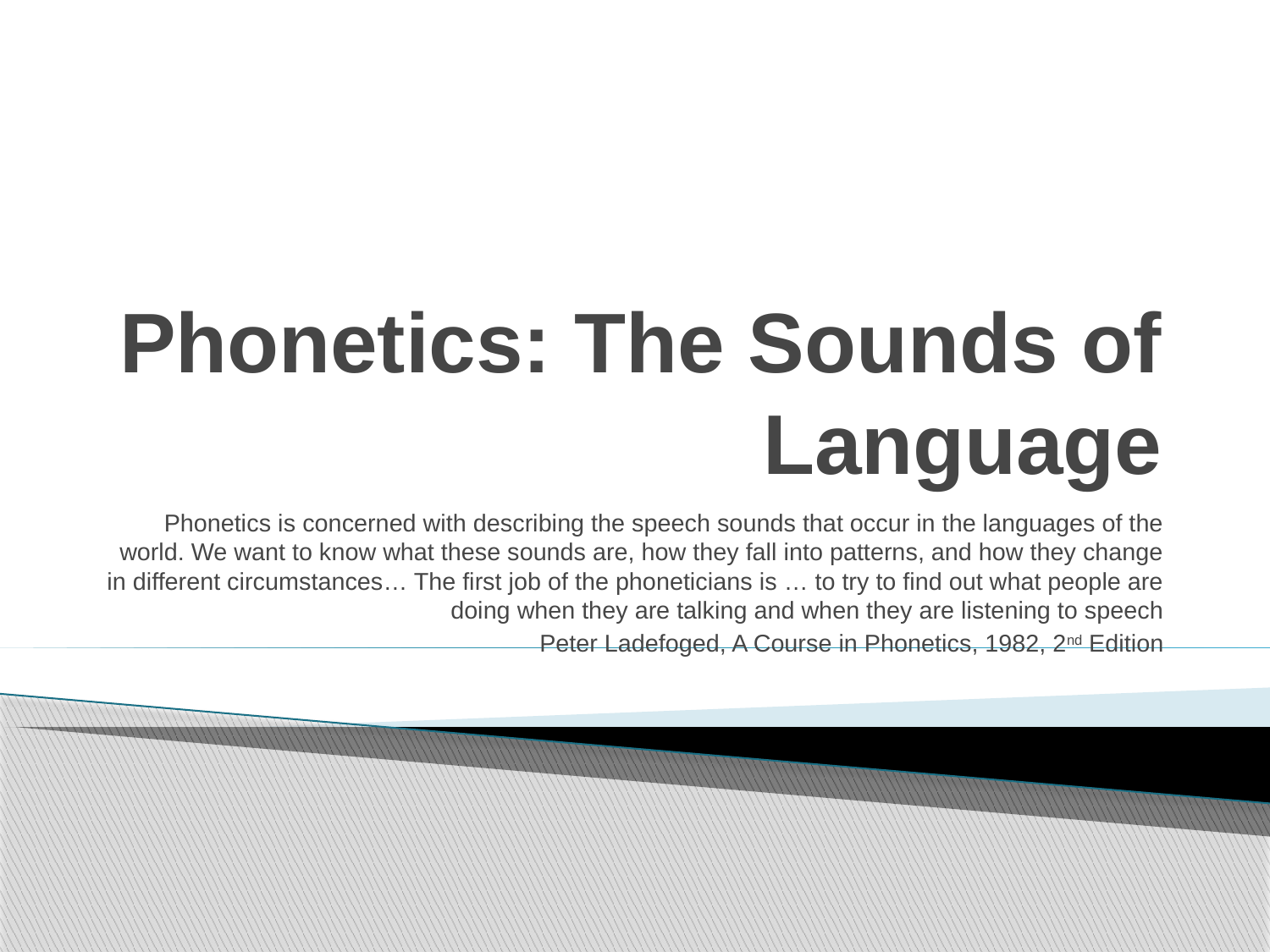

# Phonetics: The Sounds of Language
Phonetics is concerned with describing the speech sounds that occur in the languages of the world. We want to know what these sounds are, how they fall into patterns, and how they change in different circumstances… The first job of the phoneticians is … to try to find out what people are doing when they are talking and when they are listening to speech
Peter Ladefoged, A Course in Phonetics, 1982, 2nd Edition